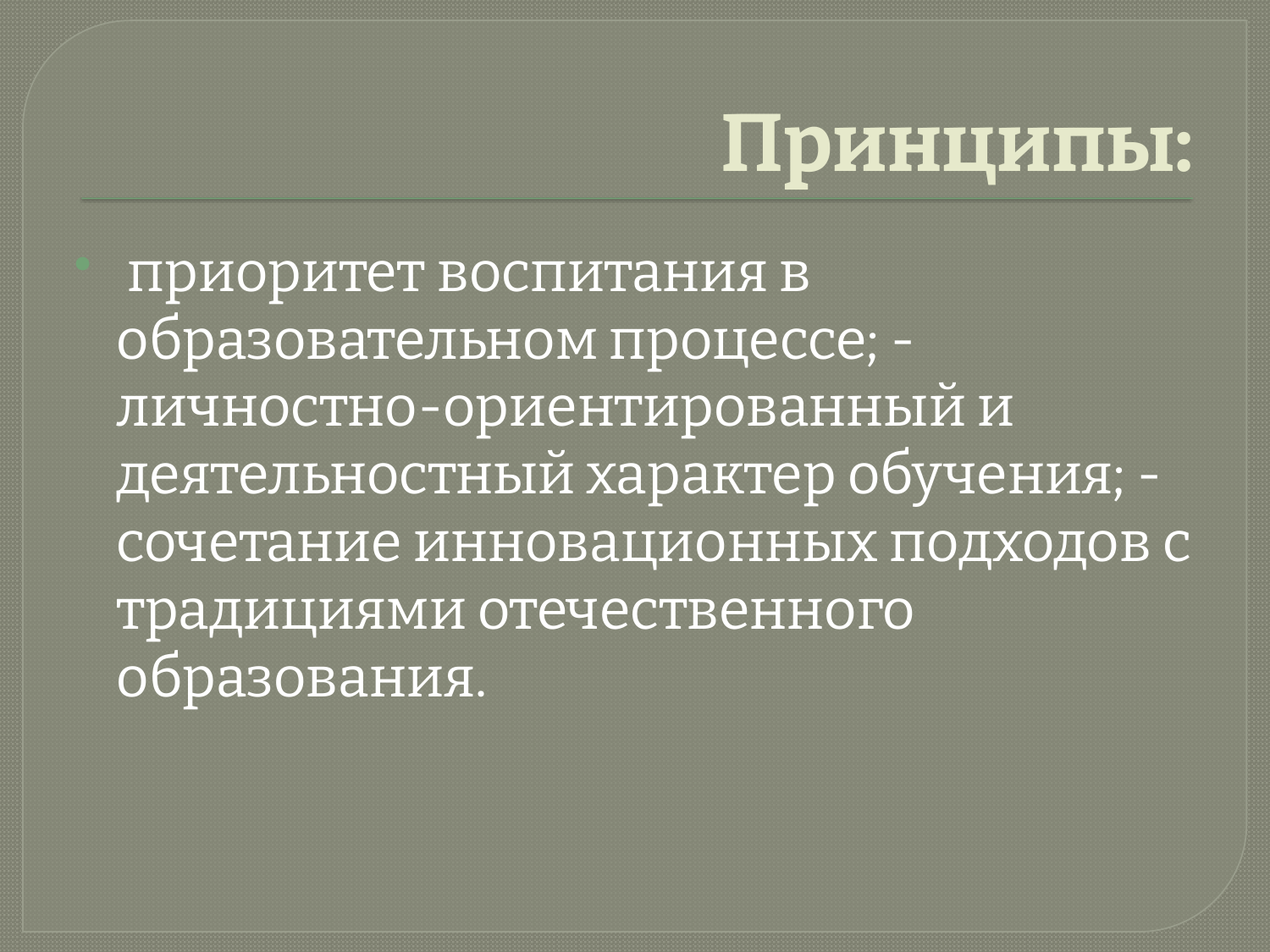

# Принципы:
 приоритет воспитания в образовательном процессе; - личностно-ориентированный и деятельностный характер обучения; - сочетание инновационных подходов с традициями отечественного образования.